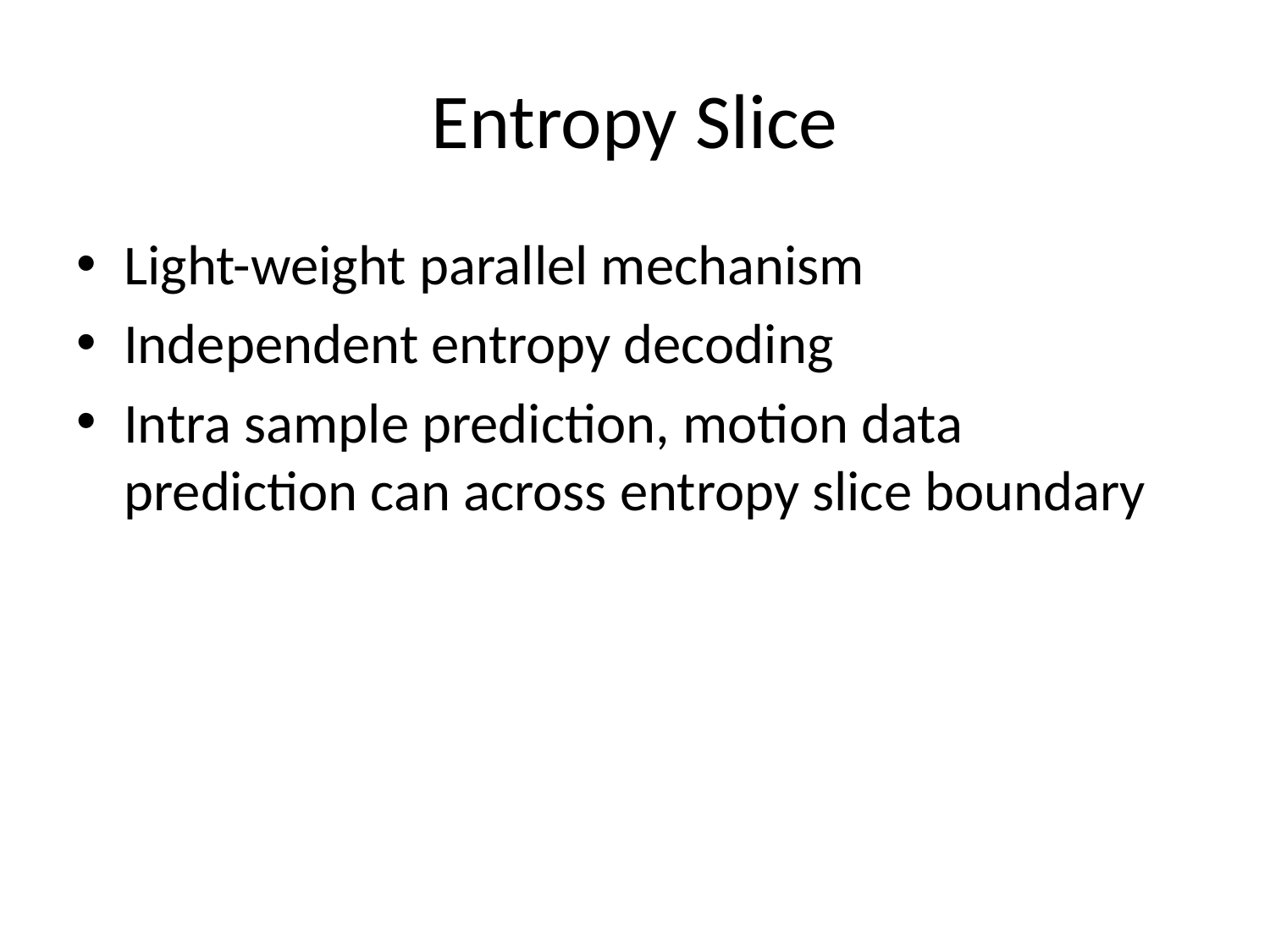

# Entropy Slice
Light-weight parallel mechanism
Independent entropy decoding
Intra sample prediction, motion data prediction can across entropy slice boundary